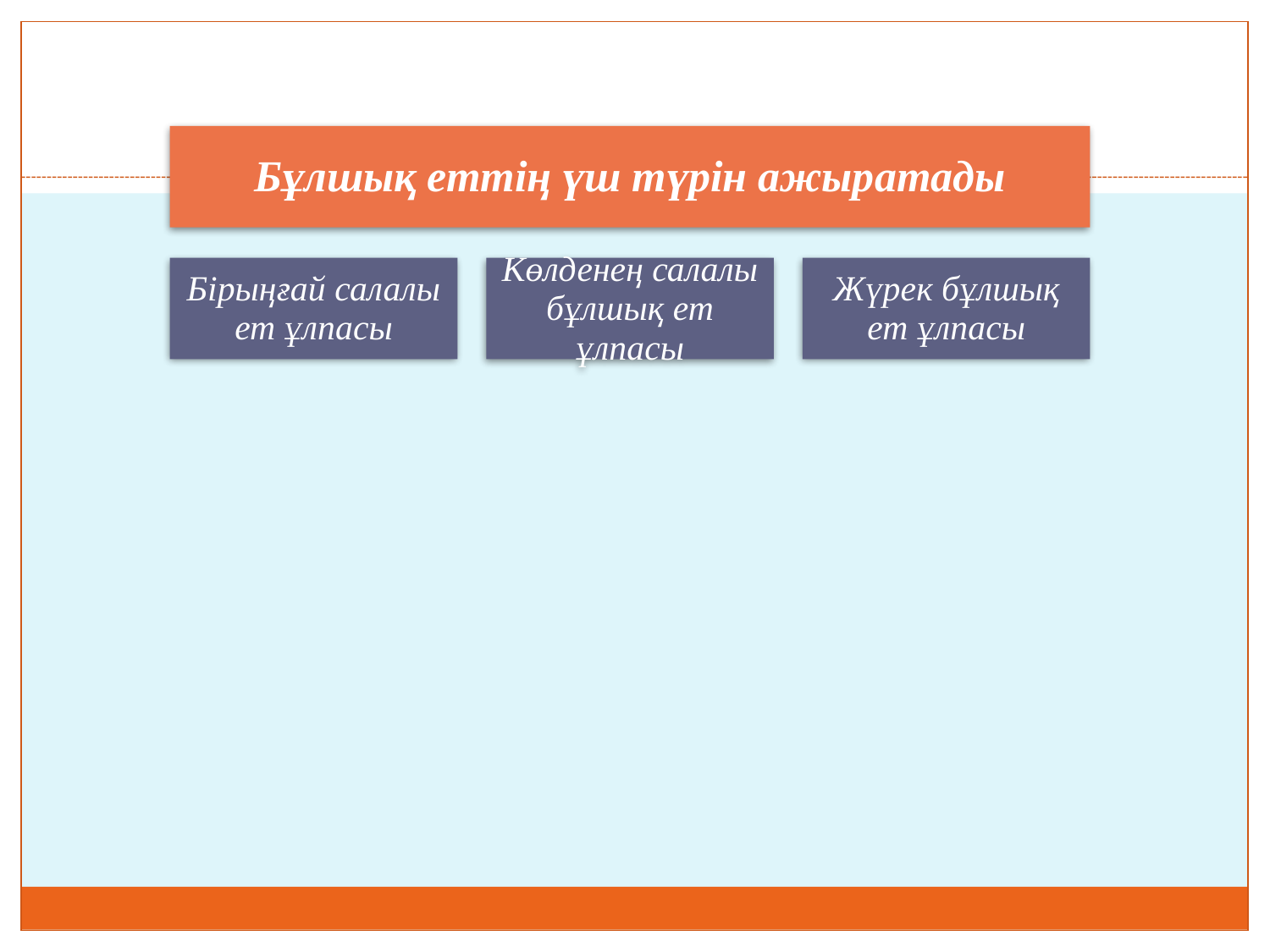

Бұлшық еттің үш түрін ажыратады
Бірыңғай салалы ет ұлпасы
Көлденең салалы бұлшық ет ұлпасы
Жүрек бұлшық ет ұлпасы